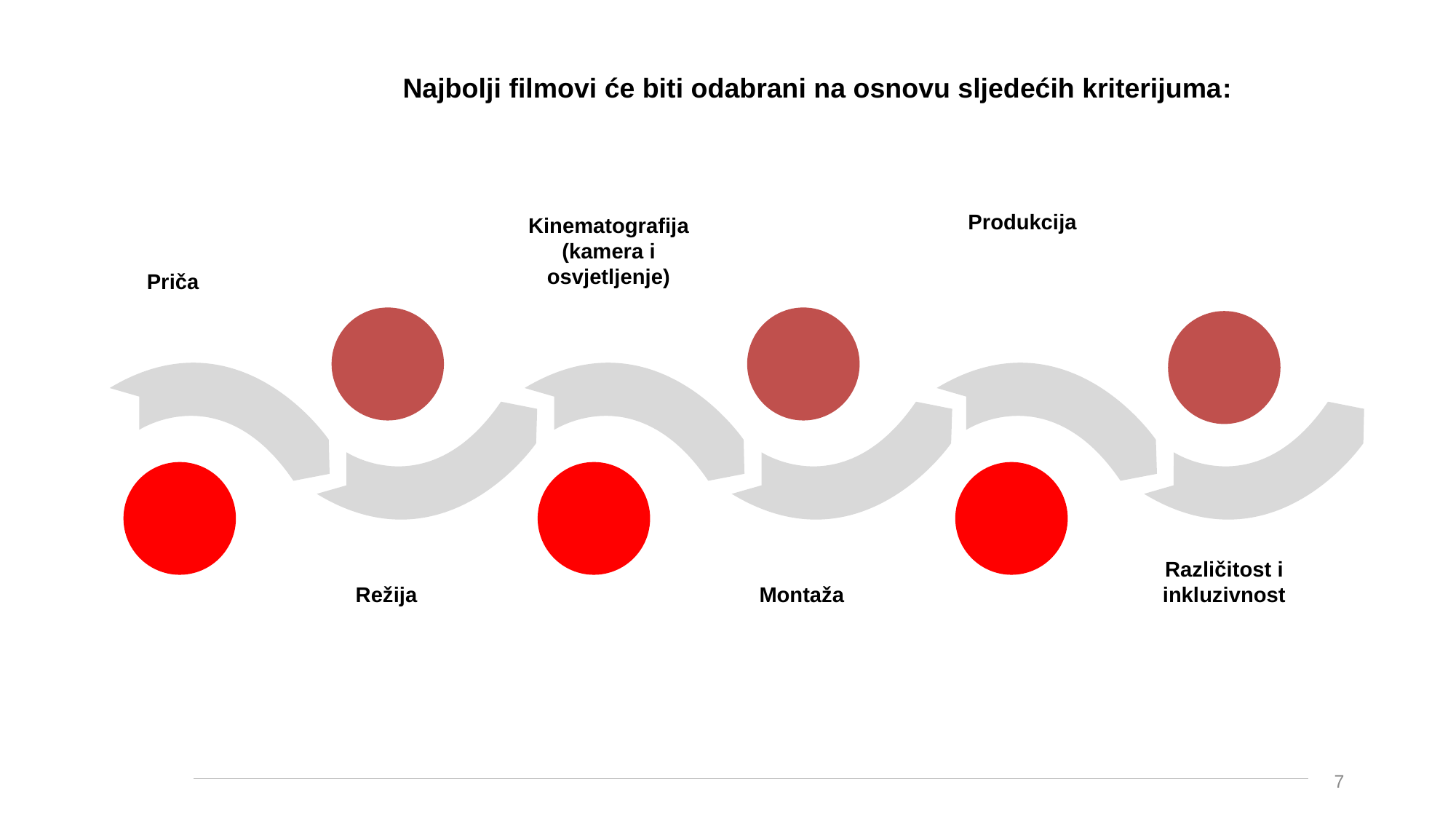

Najbolji filmovi će biti odabrani na osnovu sljedećih kriterijuma:
Produkcija
Kinematografija (kamera i osvjetljenje)
Priča

Različitost i inkluzivnost
Režija

Montaža
7